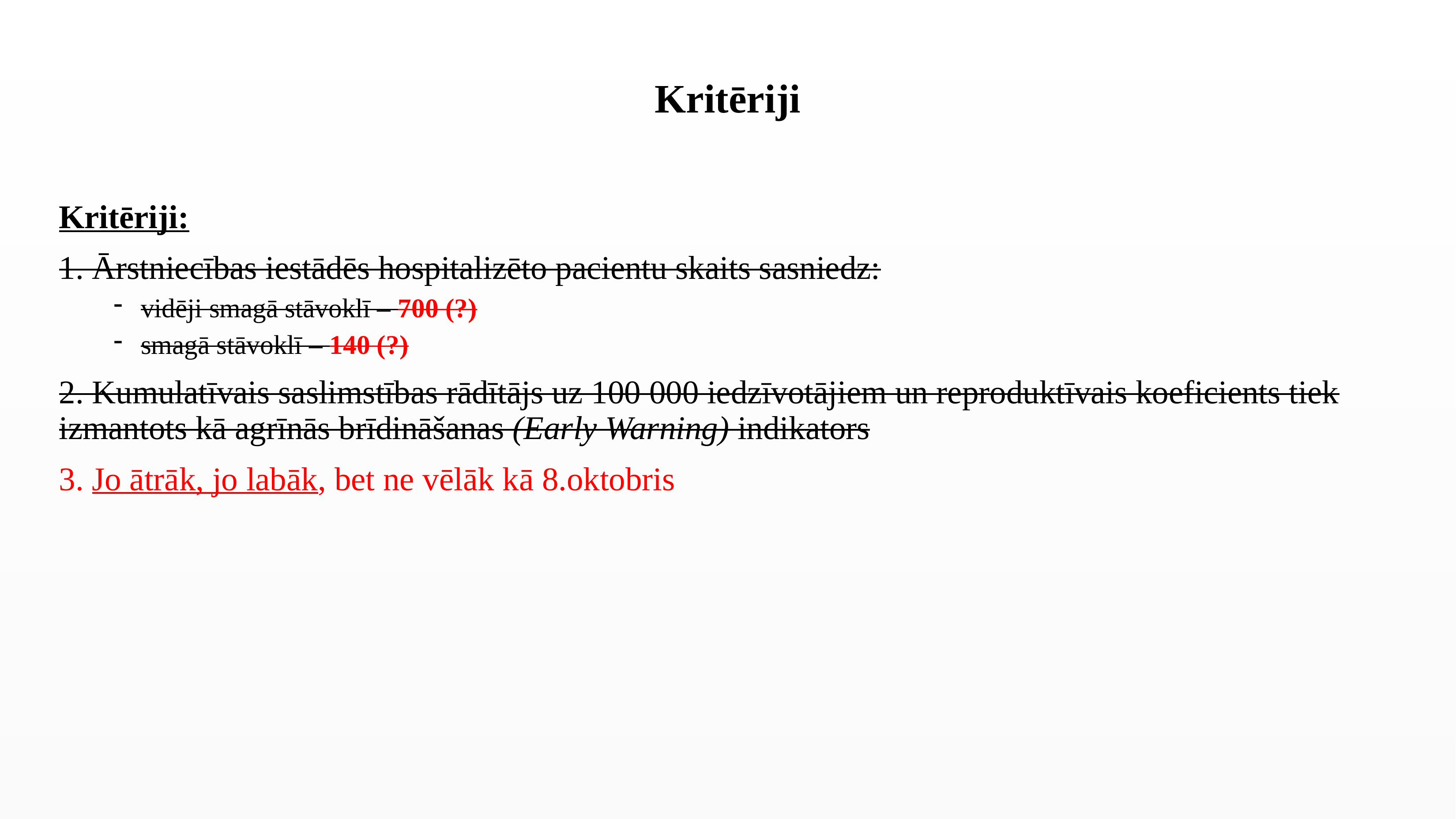

# Kritēriji

Kritēriji:
1. Ārstniecības iestādēs hospitalizēto pacientu skaits sasniedz:
vidēji smagā stāvoklī – 700 (?)
smagā stāvoklī – 140 (?)
2. Kumulatīvais saslimstības rādītājs uz 100 000 iedzīvotājiem un reproduktīvais koeficients tiek izmantots kā agrīnās brīdināšanas (Early Warning) indikators
3. Jo ātrāk, jo labāk, bet ne vēlāk kā 8.oktobris